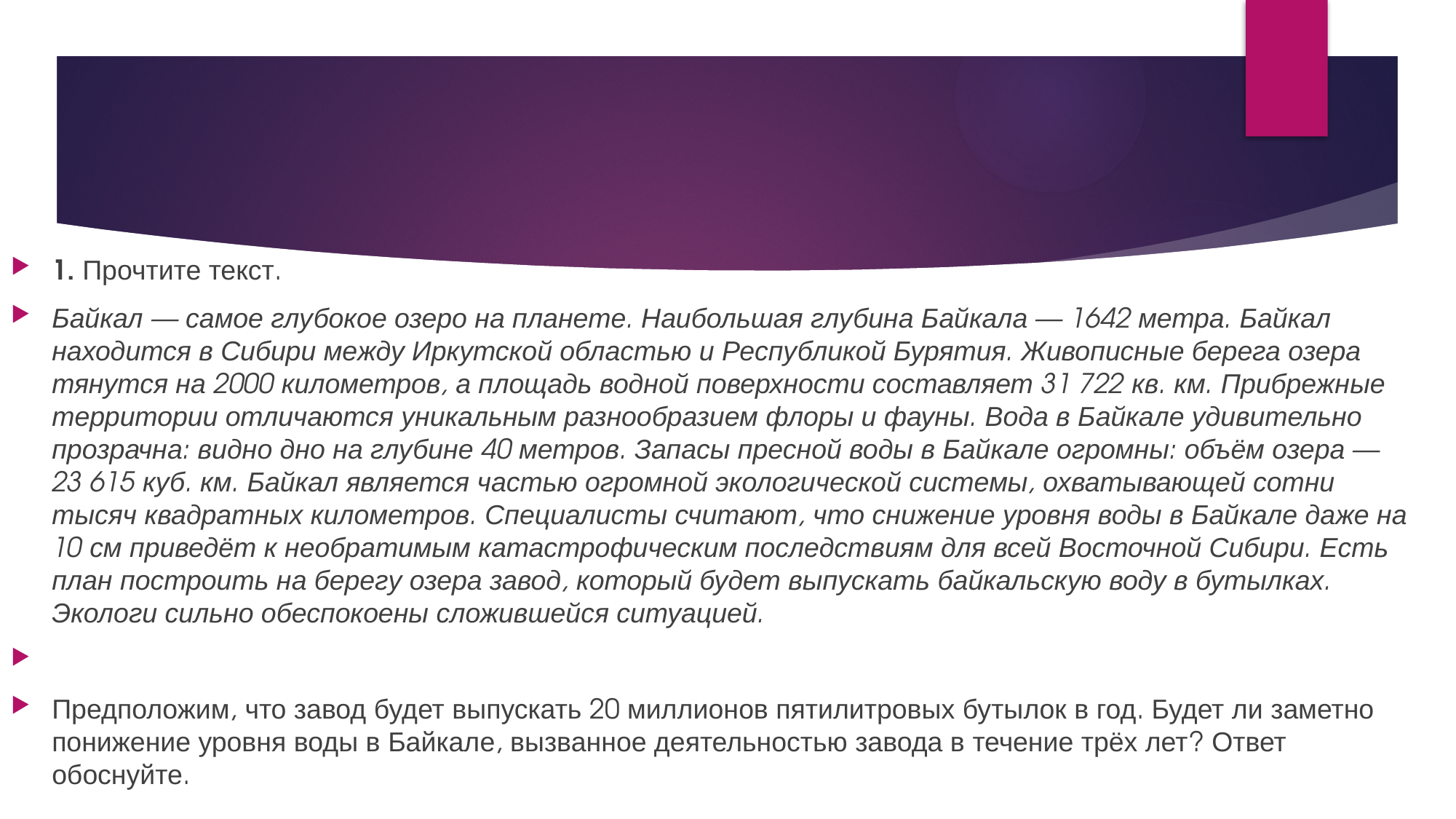

#
1. Прочтите текст.
Байкал — самое глубокое озеро на планете. Наибольшая глубина Байкала — 1642 метра. Байкал находится в Сибири между Иркутской областью и Республикой Бурятия. Живописные берега озера тянутся на 2000 километров, а площадь водной поверхности составляет 31 722 кв. км. Прибрежные территории отличаются уникальным разнообразием флоры и фауны. Вода в Байкале удивительно прозрачна: видно дно на глубине 40 метров. Запасы пресной воды в Байкале огромны: объём озера — 23 615 куб. км. Байкал является частью огромной экологической системы, охватывающей сотни тысяч квадратных километров. Специалисты считают, что снижение уровня воды в Байкале даже на 10 см приведёт к необратимым катастрофическим последствиям для всей Восточной Сибири. Есть план построить на берегу озера завод, который будет выпускать байкальскую воду в бутылках. Экологи сильно обеспокоены сложившейся ситуацией.

Предположим, что завод будет выпускать 20 миллионов пятилитровых бутылок в год. Будет ли заметно понижение уровня воды в Байкале, вызванное деятельностью завода в течение трёх лет? Ответ обоснуйте.